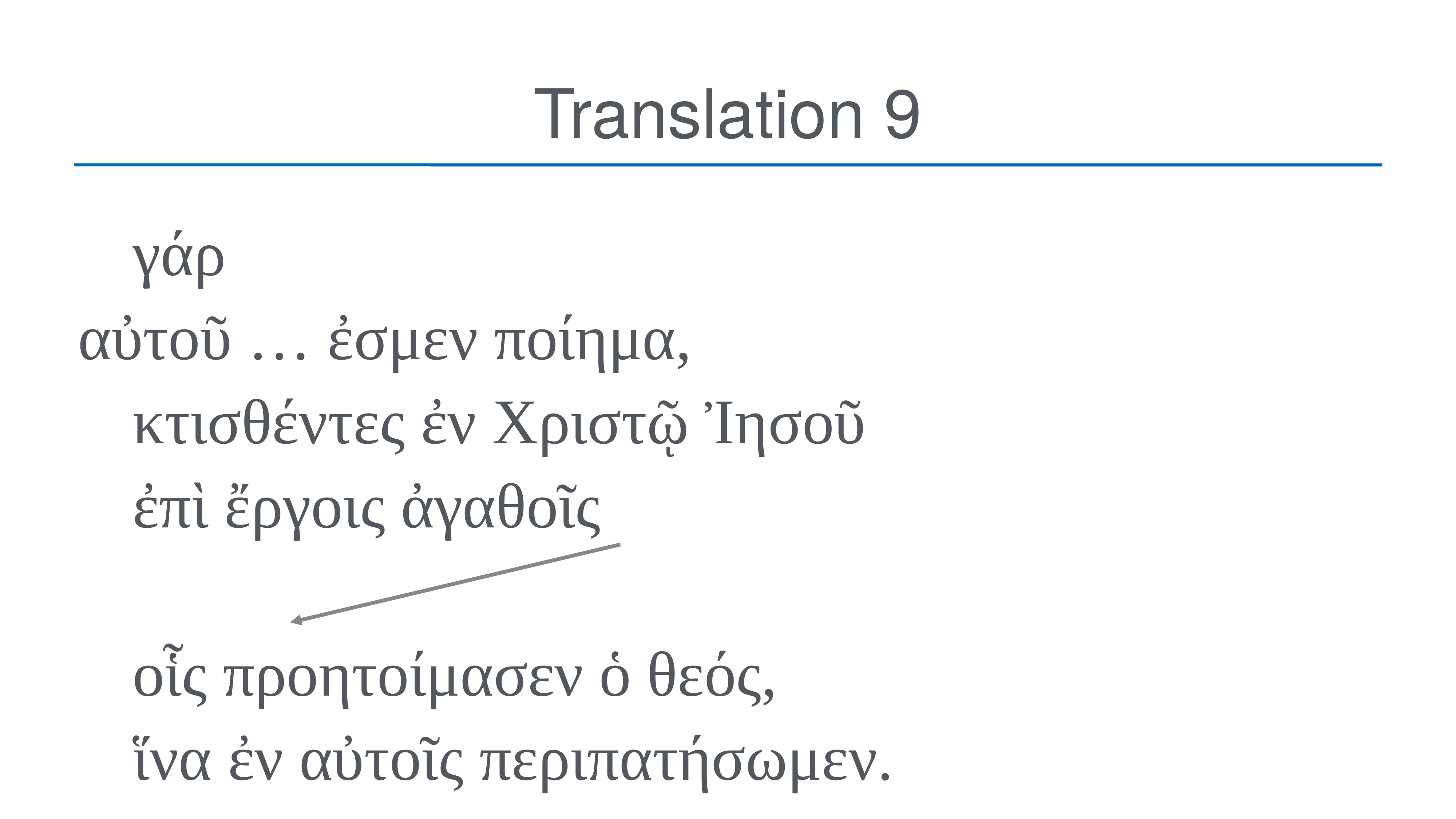

# Translation 9
	γάρ
αὐτοῦ … ἐσμεν ποίημα,
	κτισθέντες ἐν Χριστῷ Ἰησοῦ
	ἐπὶ ἔργοις ἀγαθοῖς

	οἷς προητοίμασεν ὁ θεός,
	ἵνα ἐν αὐτοῖς περιπατήσωμεν.